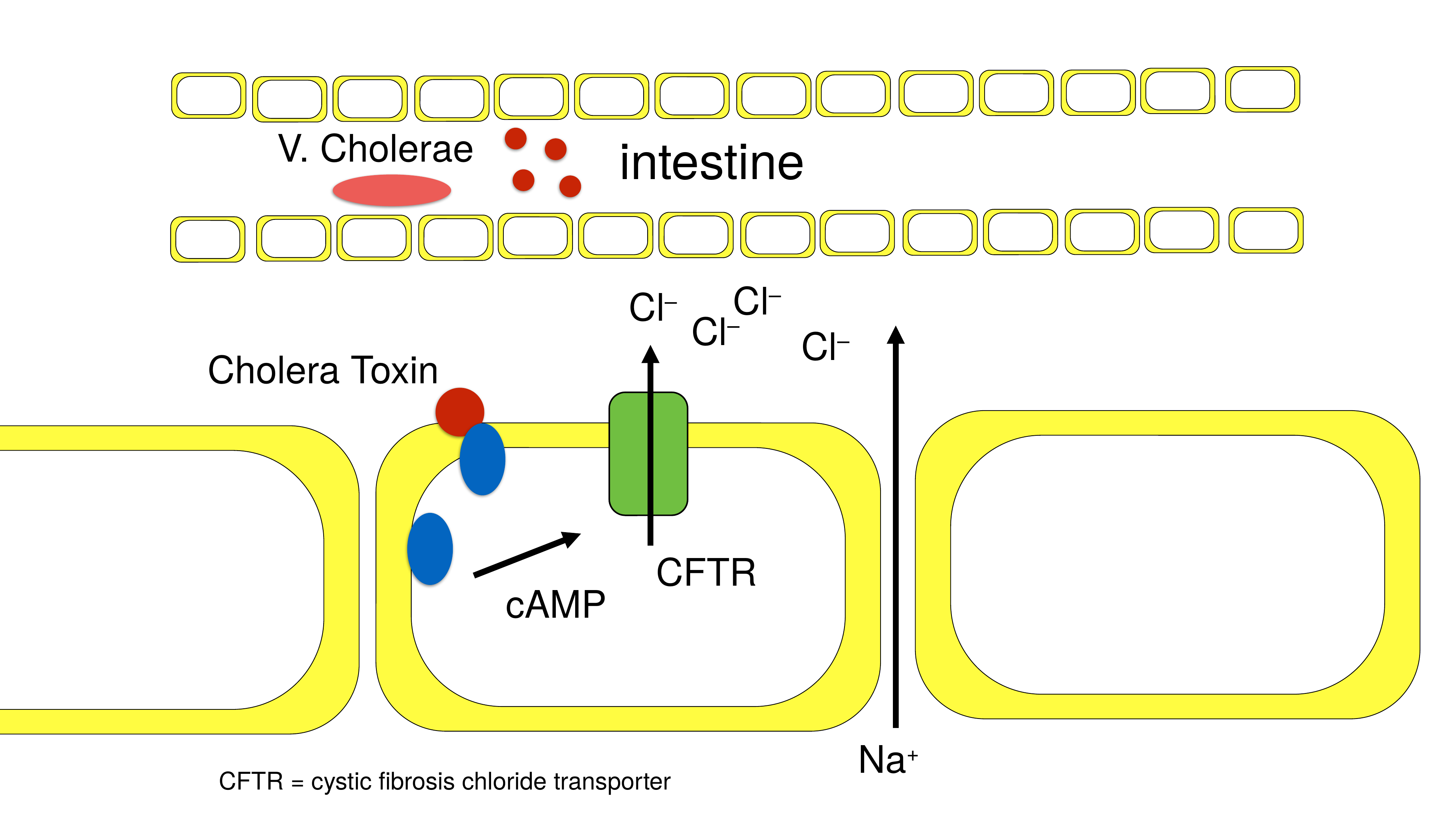

V. Cholerae
intestine

Cl–
Cl–
Cl–
Cl–

Cholera Toxin

CFTR
cAMP
Na+
 CFTR = cystic fibrosis chloride transporter